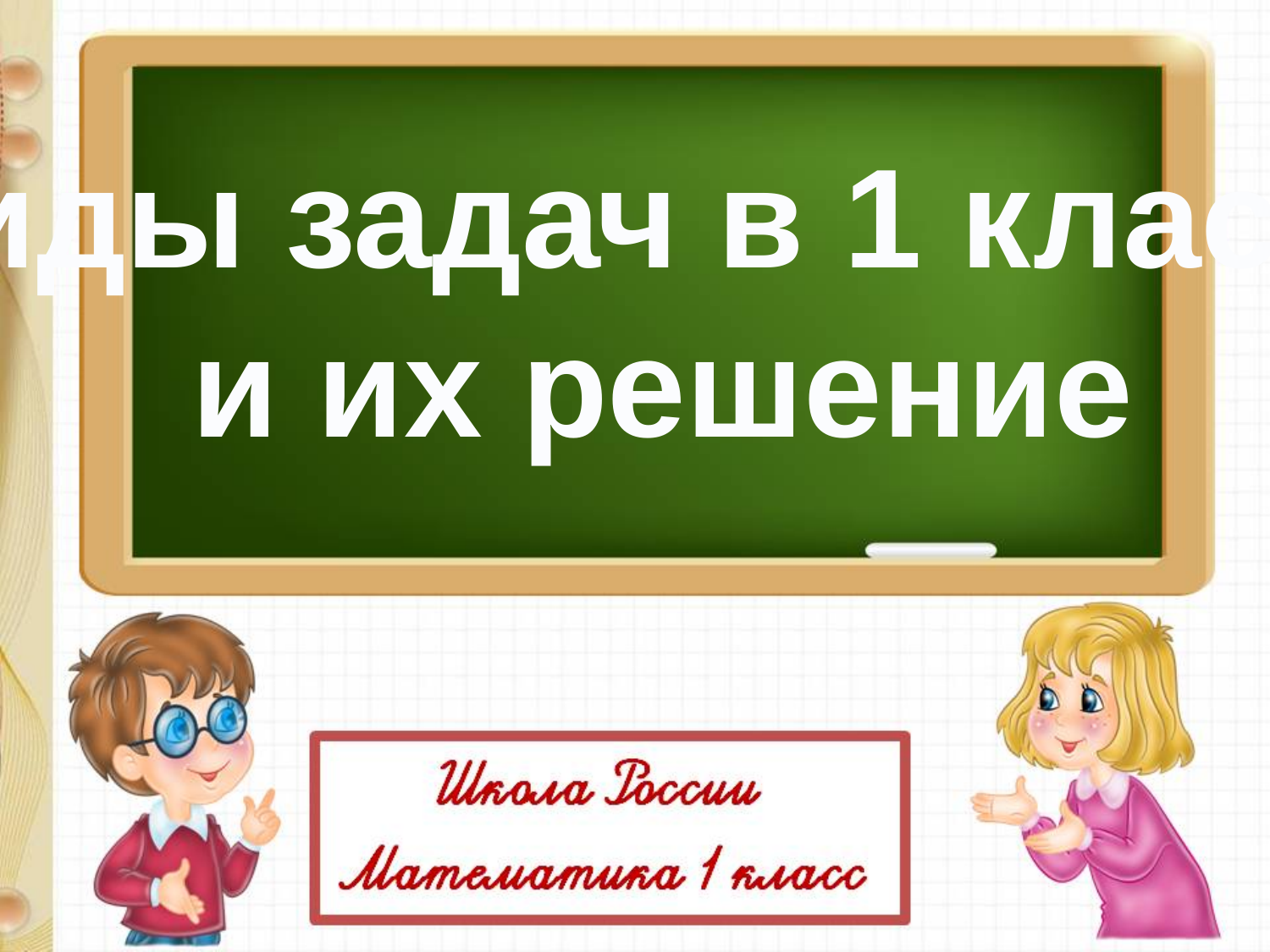

Виды задач в 1 классе
и их решение